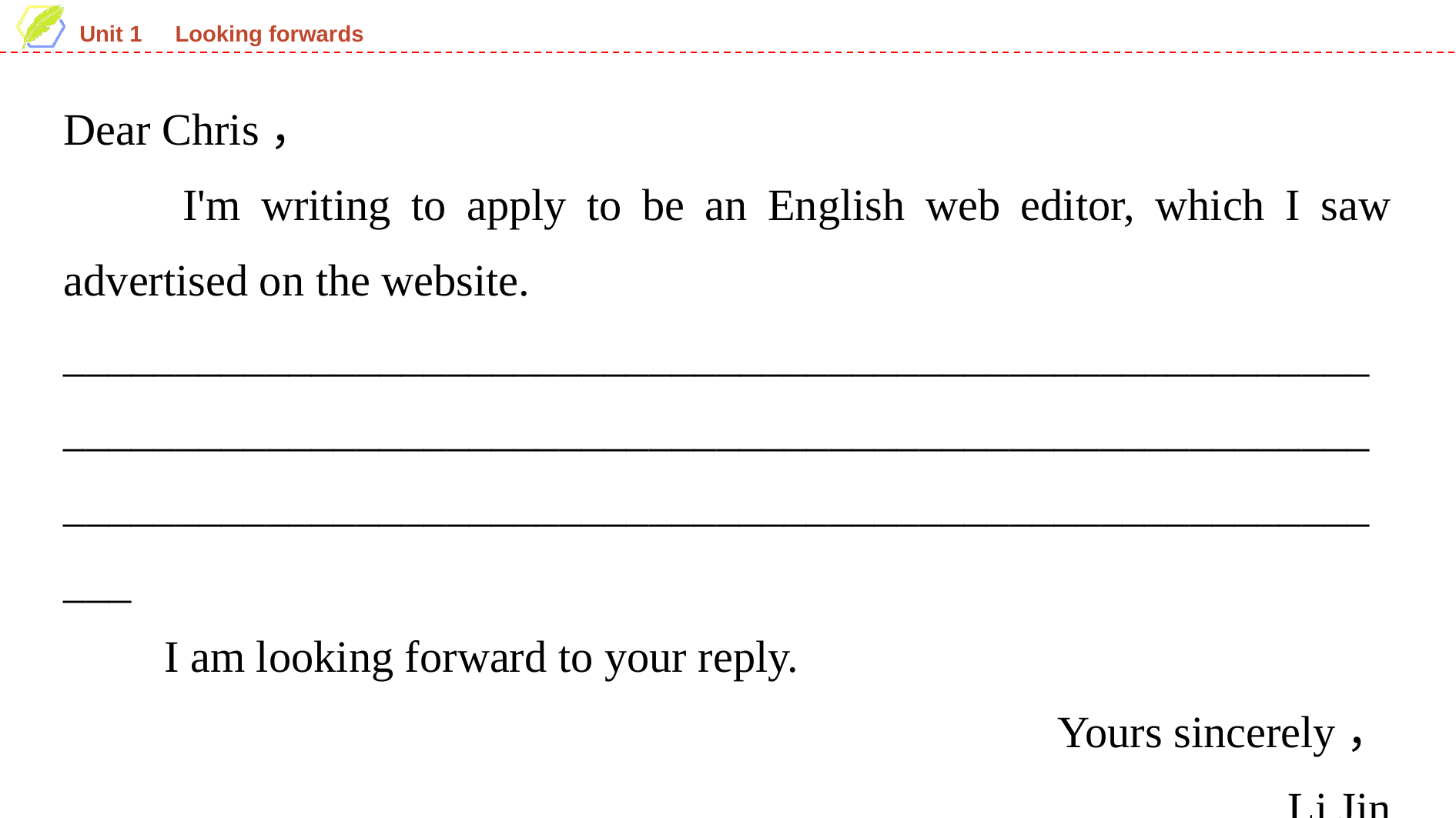

Dear Chris，
　　I'm writing to apply to be an English web editor, which I saw advertised on the website.
_________________________________________________________________________________________________________________________________________________________________________________
　　I am looking forward to your reply.
Yours sincerely，
Li Jin